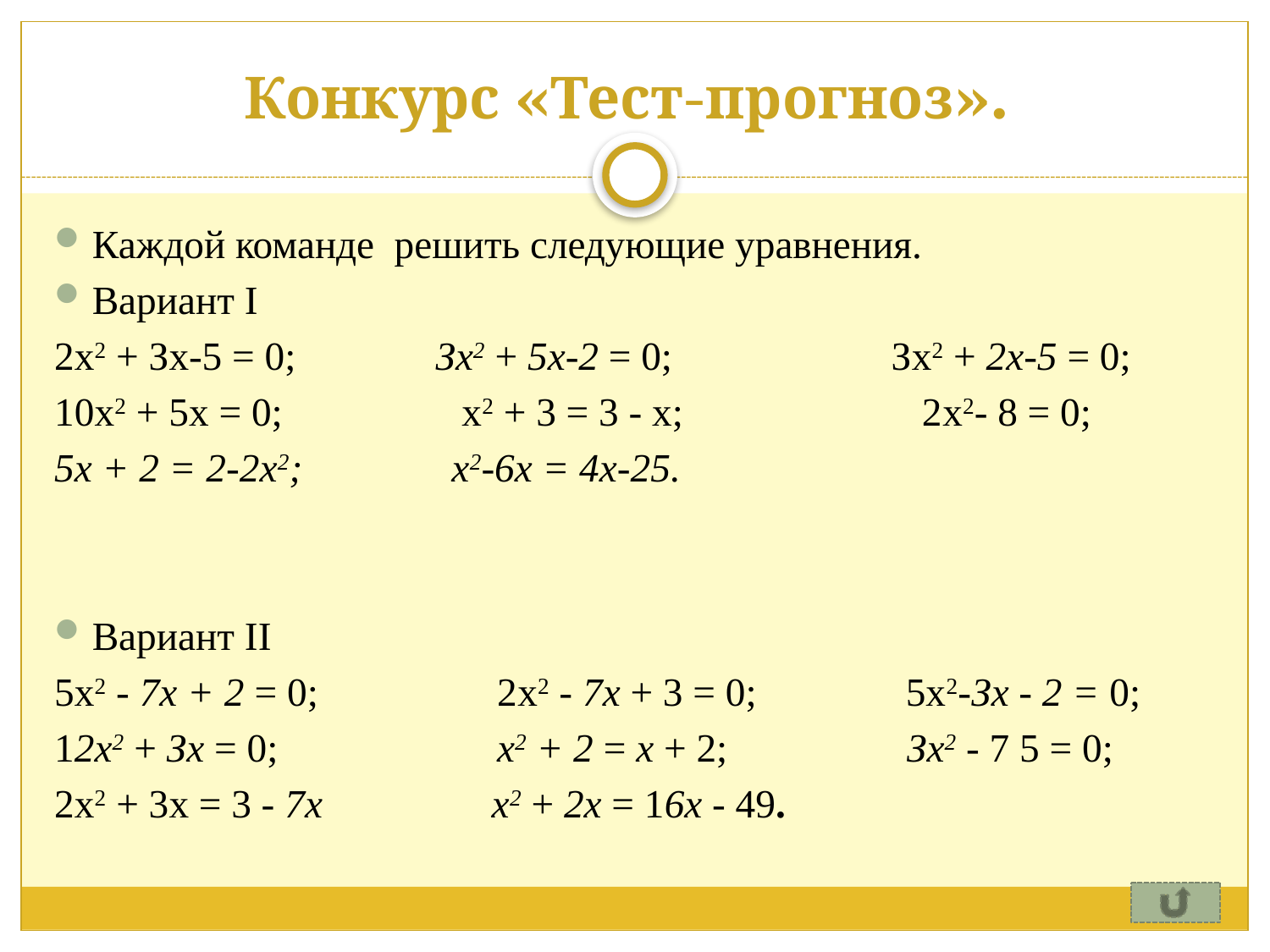

# Конкурс «Тест-прогноз».
Каждой команде  решить следующие уравнения.
Вариант I
2x2 + Зx-5 = 0;              Зх2 + 5х-2 = 0;                      Зx2 + 2х-5 = 0;
10x2 + 5x = 0;                  х2 + 3 = 3 - х;                        2x2- 8 = 0;
5х + 2 = 2-2х2;               х2-6х = 4х-25.

Вариант II
5х2 - 7х + 2 = 0;                  2x2 - 7х + 3 = 0;               5x2-Зх - 2 = 0;
12х2 + Зх = 0;                      х2 + 2 = х + 2;                  Зх2 - 7 5 = 0;
2x2 + 3x = 3 - 7х                 х2 + 2х = 16х - 49.